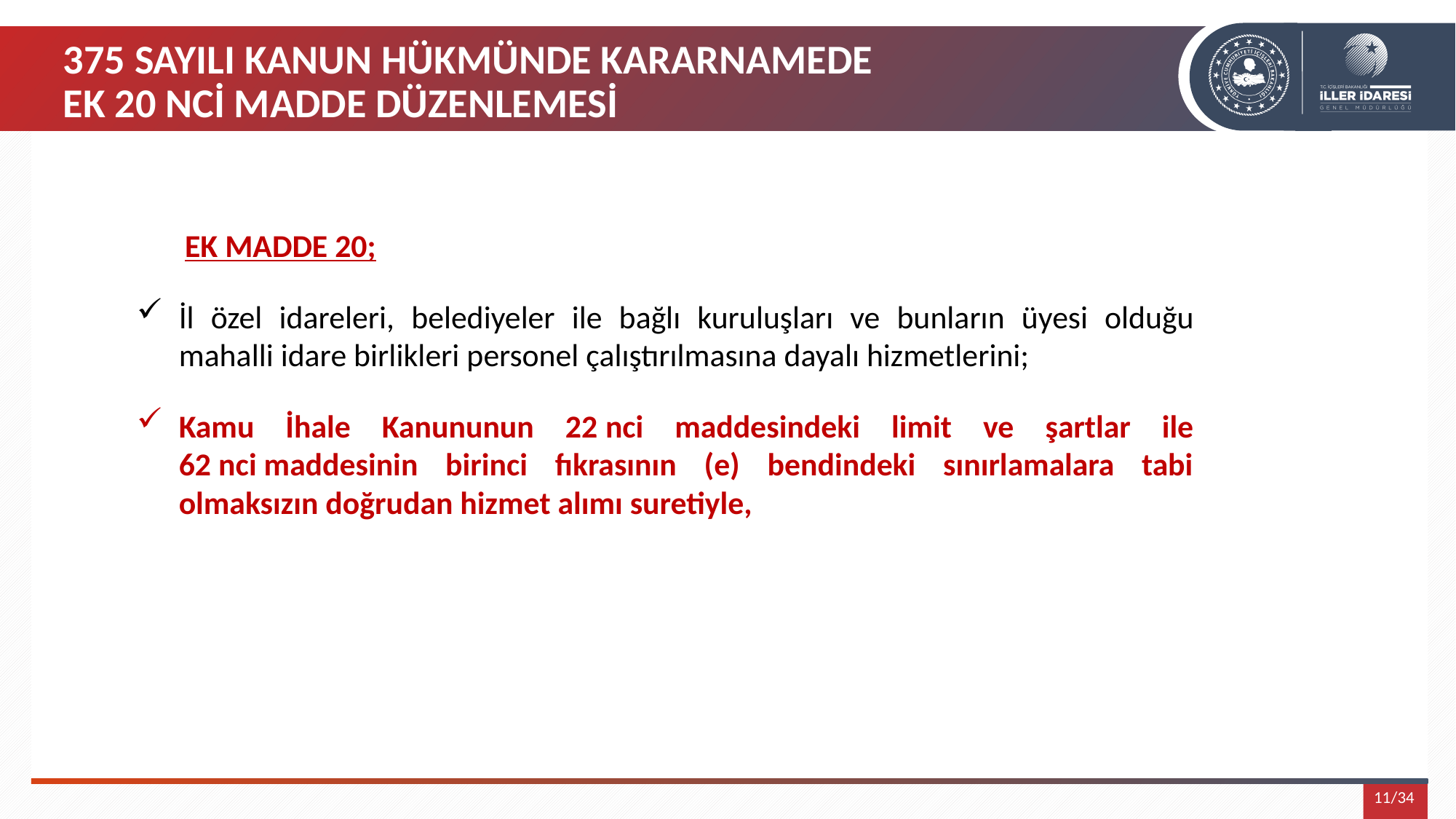

375 SAYILI KANUN HÜKMÜNDE KARARNAMEDE
EK 20 NCİ MADDE DÜZENLEMESİ
EK MADDE 20;

İl özel idareleri, belediyeler ile bağlı kuruluşları ve bunların üyesi olduğu mahalli idare birlikleri personel çalıştırılmasına dayalı hizmetlerini;

Kamu İhale Kanununun 22 nci maddesindeki limit ve şartlar ile 62 nci maddesinin birinci fıkrasının (e) bendindeki sınırlamalara tabi olmaksızın doğrudan hizmet alımı suretiyle,